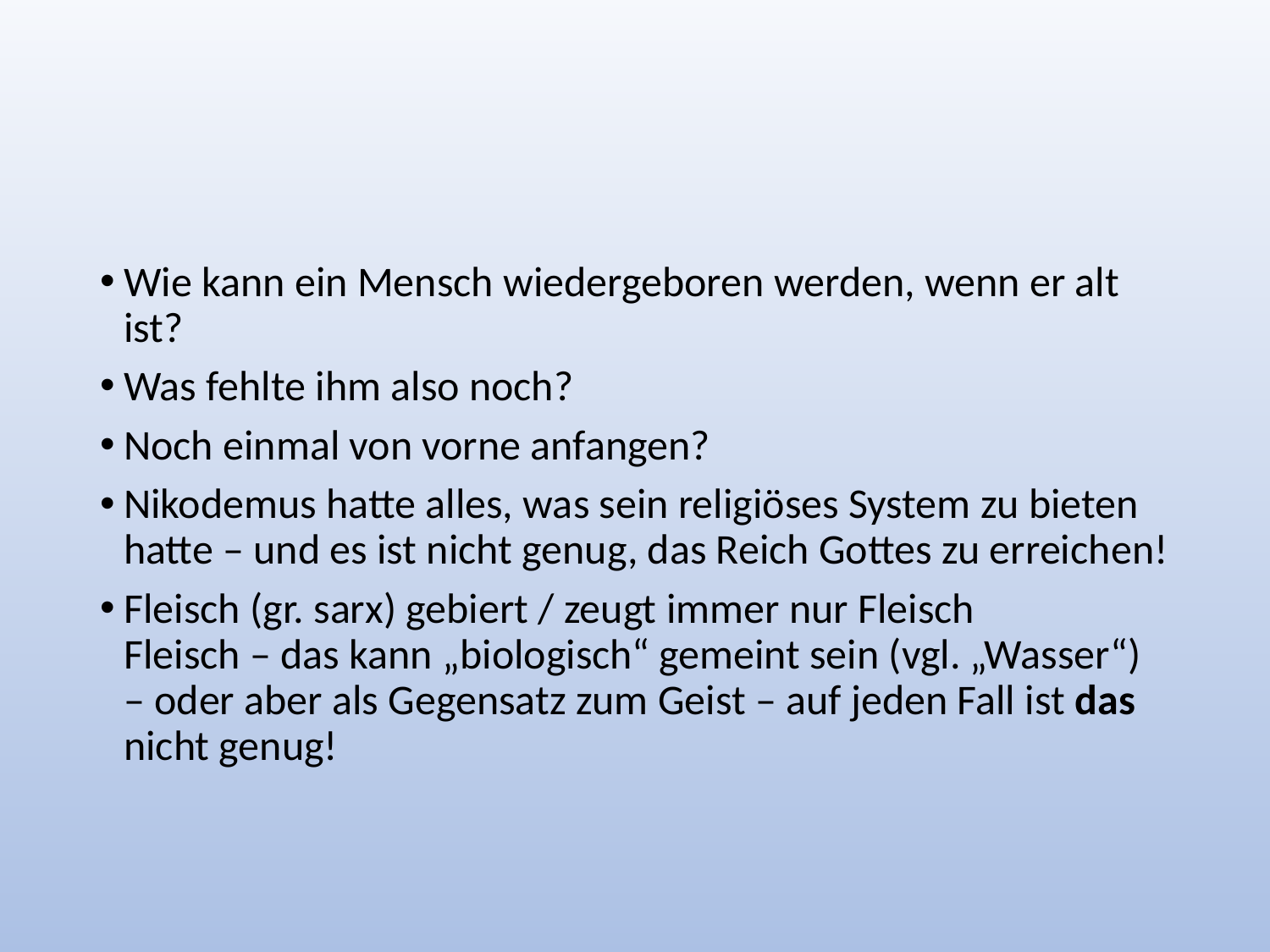

#
Wie kann ein Mensch wiedergeboren werden, wenn er alt ist?
Was fehlte ihm also noch?
Noch einmal von vorne anfangen?
Nikodemus hatte alles, was sein religiöses System zu bieten hatte – und es ist nicht genug, das Reich Gottes zu erreichen!
Fleisch (gr. sarx) gebiert / zeugt immer nur Fleisch
Fleisch – das kann „biologisch“ gemeint sein (vgl. „Wasser“) – oder aber als Gegensatz zum Geist – auf jeden Fall ist das nicht genug!